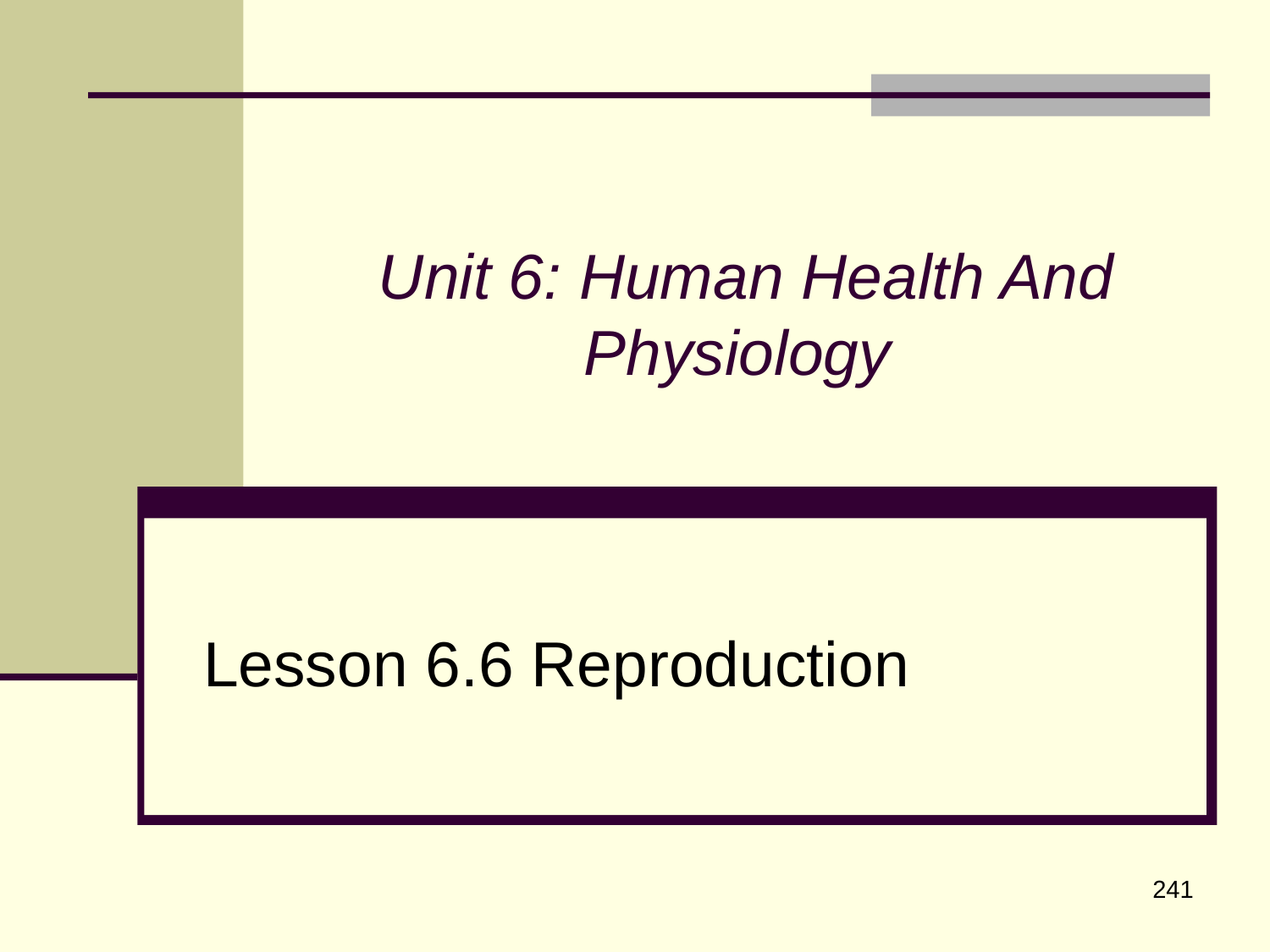

# Unit 6: Human Health And Physiology
Lesson 6.6 Reproduction
241